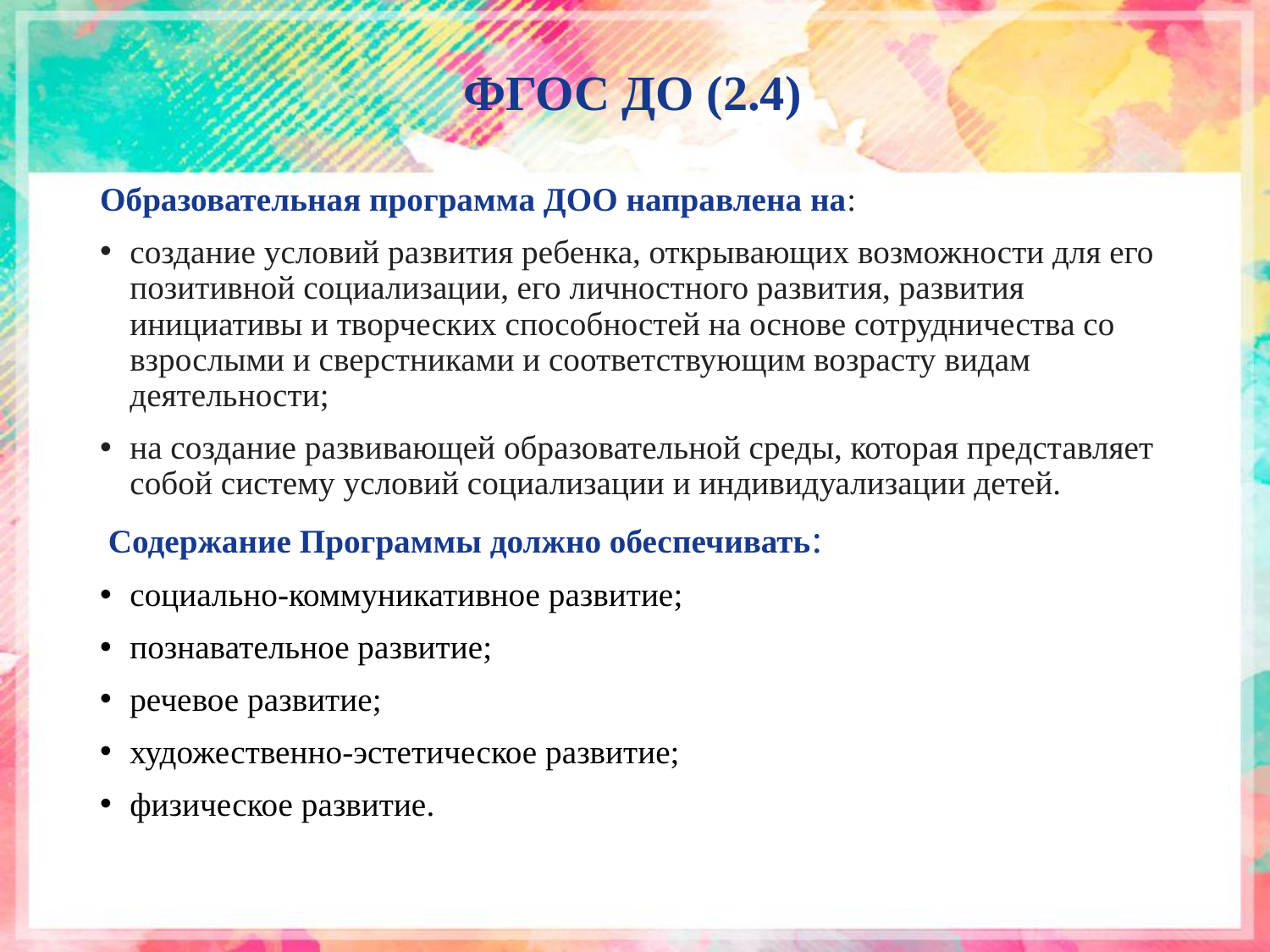

# ФГОС ДО (2.4)
Образовательная программа ДОО направлена на:
создание условий развития ребенка, открывающих возможности для его позитивной социализации, его личностного развития, развития инициативы и творческих способностей на основе сотрудничества со взрослыми и сверстниками и соответствующим возрасту видам деятельности;
на создание развивающей образовательной среды, которая представляет собой систему условий социализации и индивидуализации детей.
 Содержание Программы должно обеспечивать:
социально-коммуникативное развитие;
познавательное развитие;
речевое развитие;
художественно-эстетическое развитие;
физическое развитие.